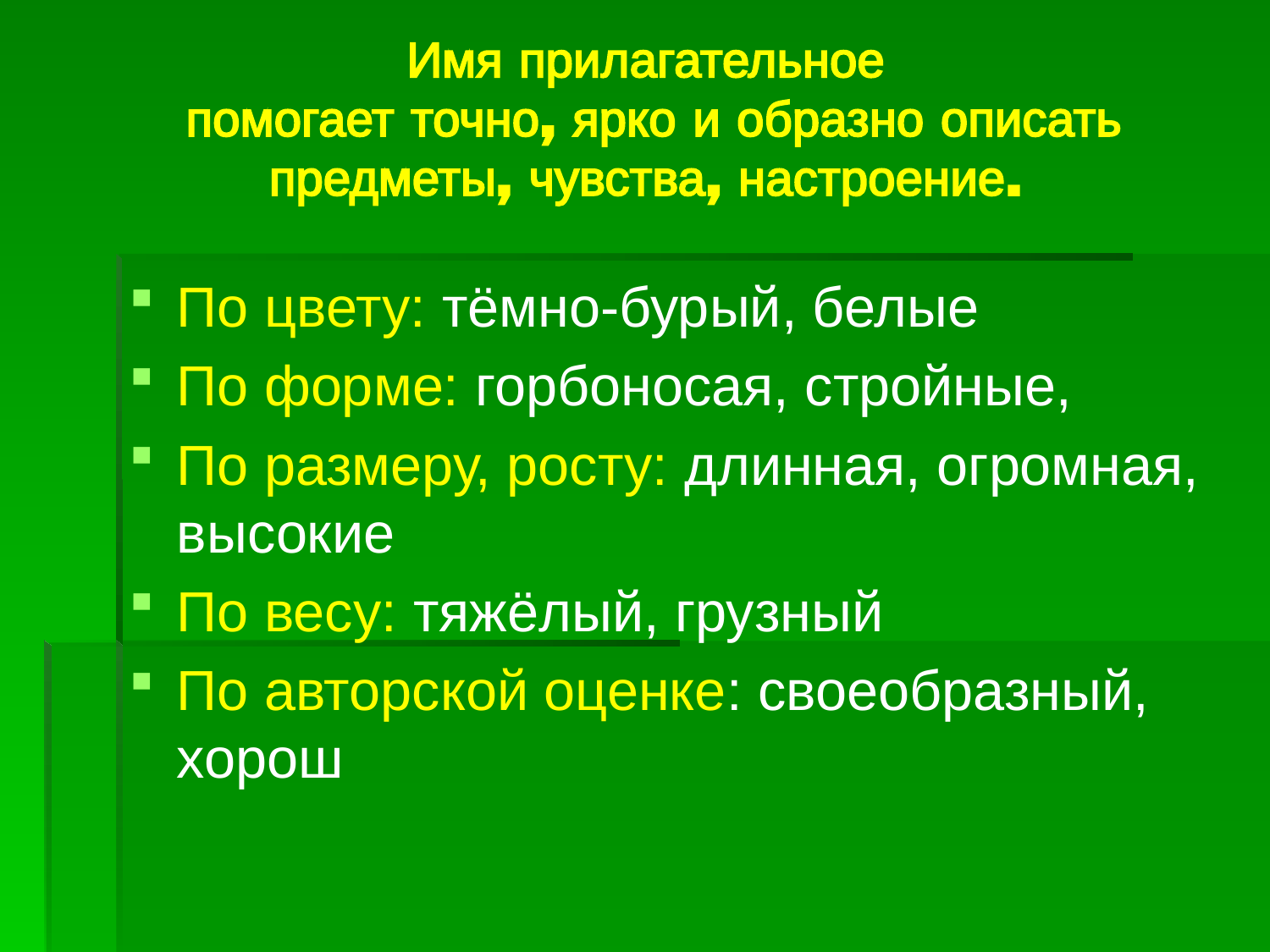

# Имя прилагательное помогает точно, ярко и образно описать предметы, чувства, настроение.
По цвету: тёмно-бурый, белые
По форме: горбоносая, стройные,
По размеру, росту: длинная, огромная, высокие
По весу: тяжёлый, грузный
По авторской оценке: своеобразный, хорош